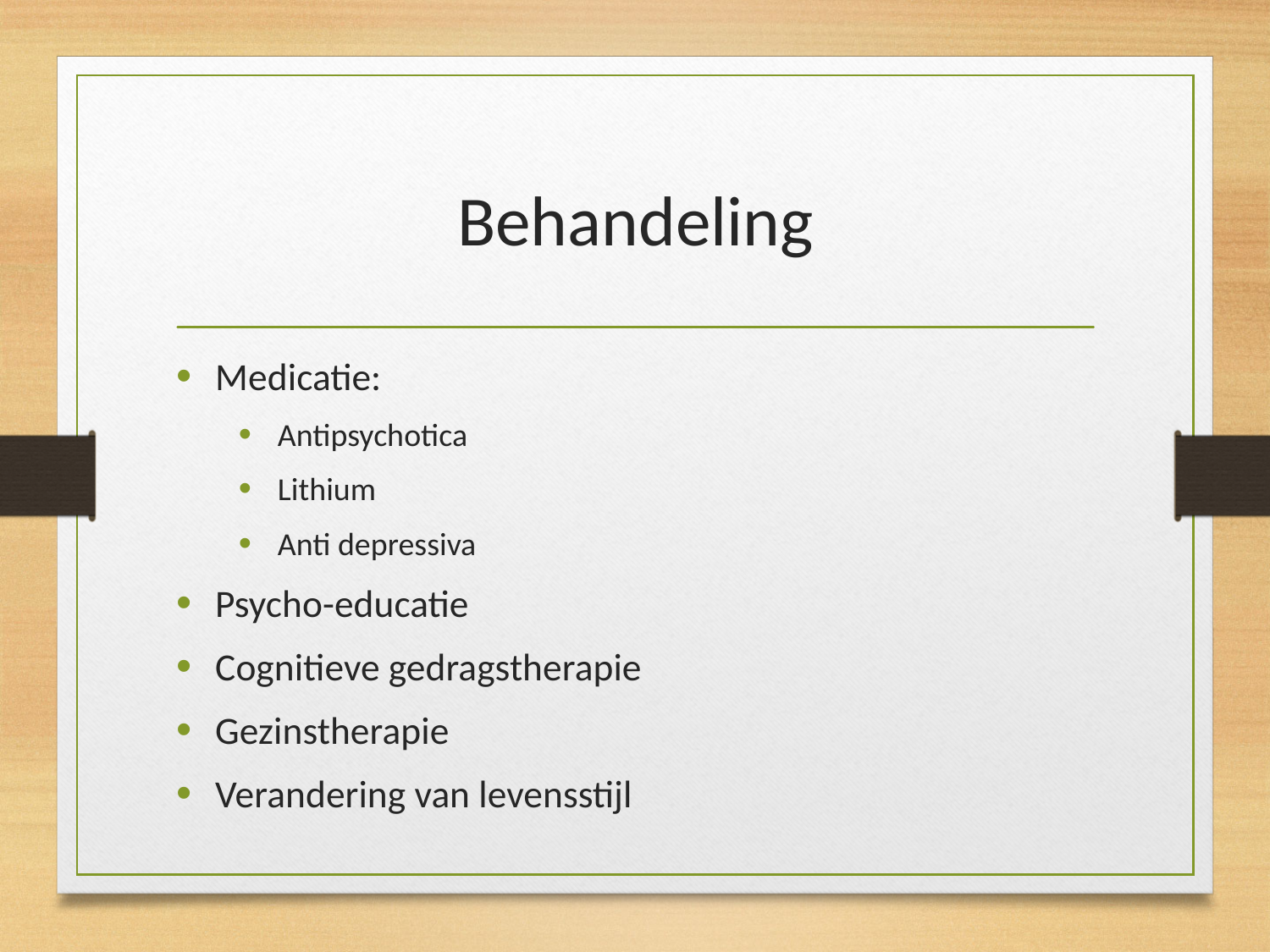

# Behandeling
Medicatie:
Antipsychotica
Lithium
Anti depressiva
Psycho-educatie
Cognitieve gedragstherapie
Gezinstherapie
Verandering van levensstijl